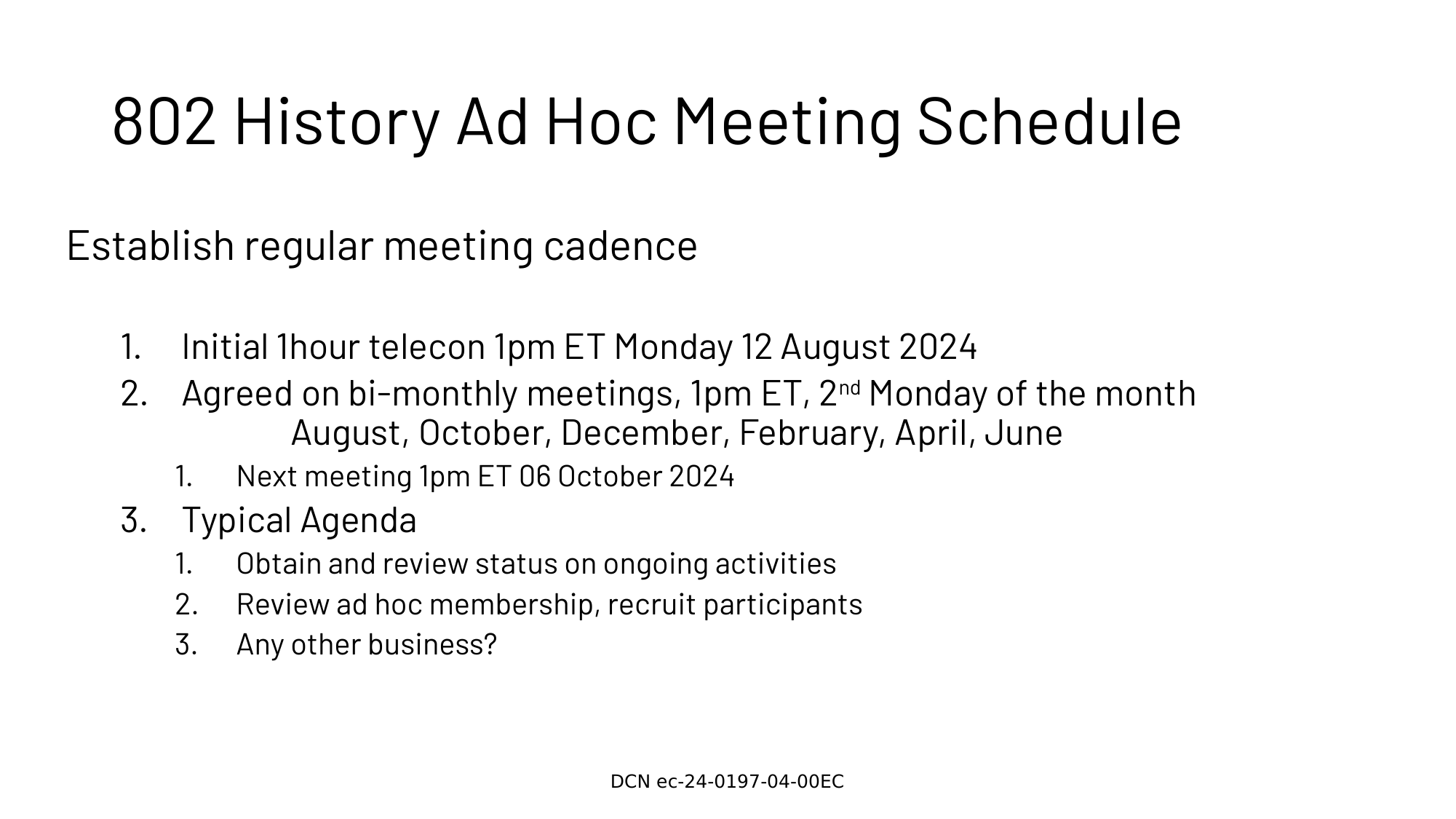

# 802 History Ad Hoc Meeting Schedule
Establish regular meeting cadence
Initial 1hour telecon 1pm ET Monday 12 August 2024
Agreed on bi-monthly meetings, 1pm ET, 2nd Monday of the month
	August, October, December, February, April, June
Next meeting 1pm ET 06 October 2024
Typical Agenda
Obtain and review status on ongoing activities
Review ad hoc membership, recruit participants
Any other business?

DCN ec-24-0197-04-00EC